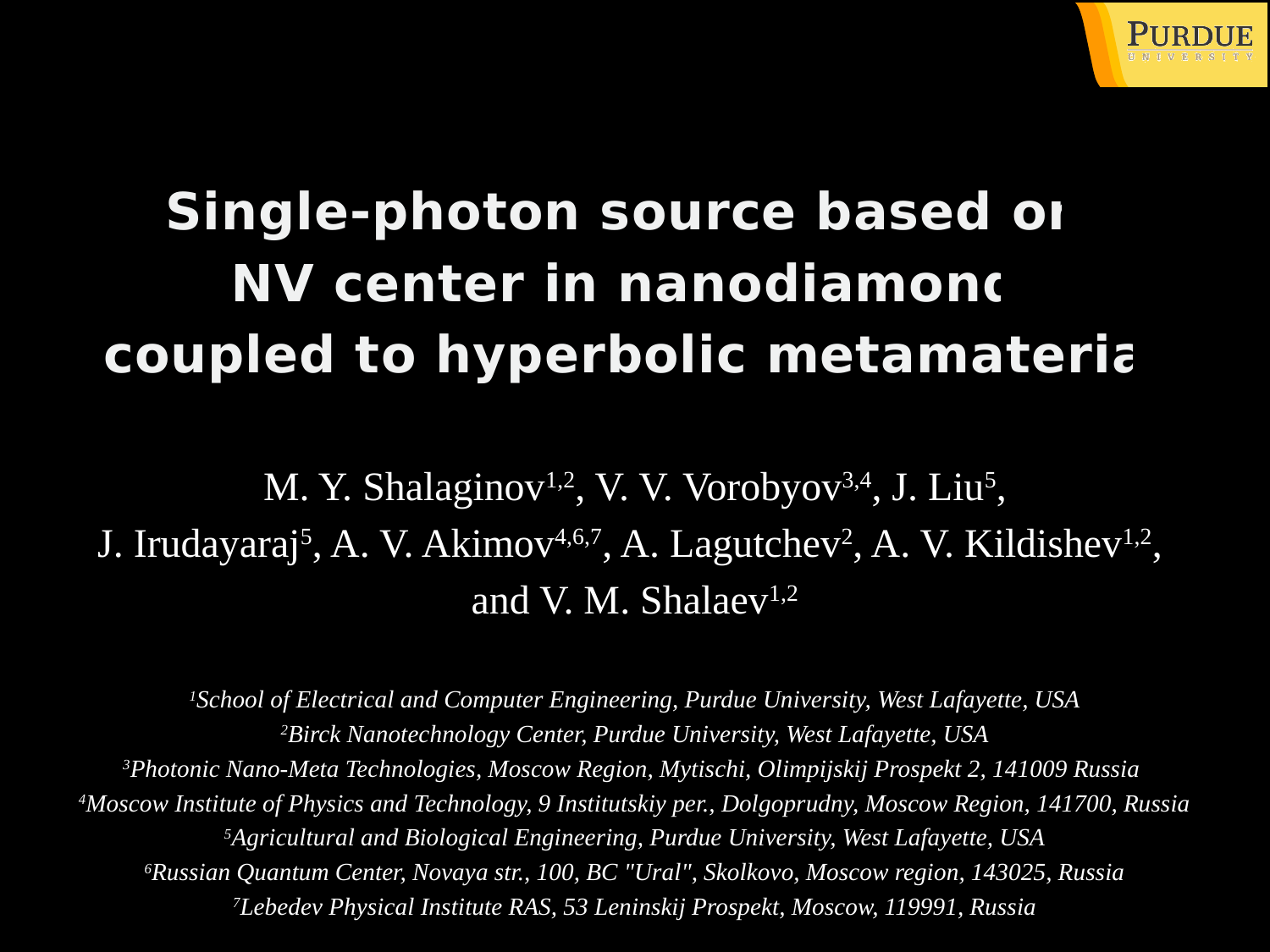

Single-photon source based on
NV center in nanodiamond
coupled to hyperbolic metamaterial

M. Y. Shalaginov1,2, V. V. Vorobyov3,4, J. Liu5,
J. Irudayaraj5, A. V. Akimov4,6,7, A. Lagutchev2, A. V. Kildishev1,2,
and V. M. Shalaev1,2

1School of Electrical and Computer Engineering, Purdue University, West Lafayette, USA
2Birck Nanotechnology Center, Purdue University, West Lafayette, USA
3Photonic Nano-Meta Technologies, Moscow Region, Mytischi, Olimpijskij Prospekt 2, 141009 Russia
4Moscow Institute of Physics and Technology, 9 Institutskiy per., Dolgoprudny, Moscow Region, 141700, Russia
5Agricultural and Biological Engineering, Purdue University, West Lafayette, USA
6Russian Quantum Center, Novaya str., 100, BC "Ural", Skolkovo, Moscow region, 143025, Russia
7Lebedev Physical Institute RAS, 53 Leninskij Prospekt, Moscow, 119991, Russia